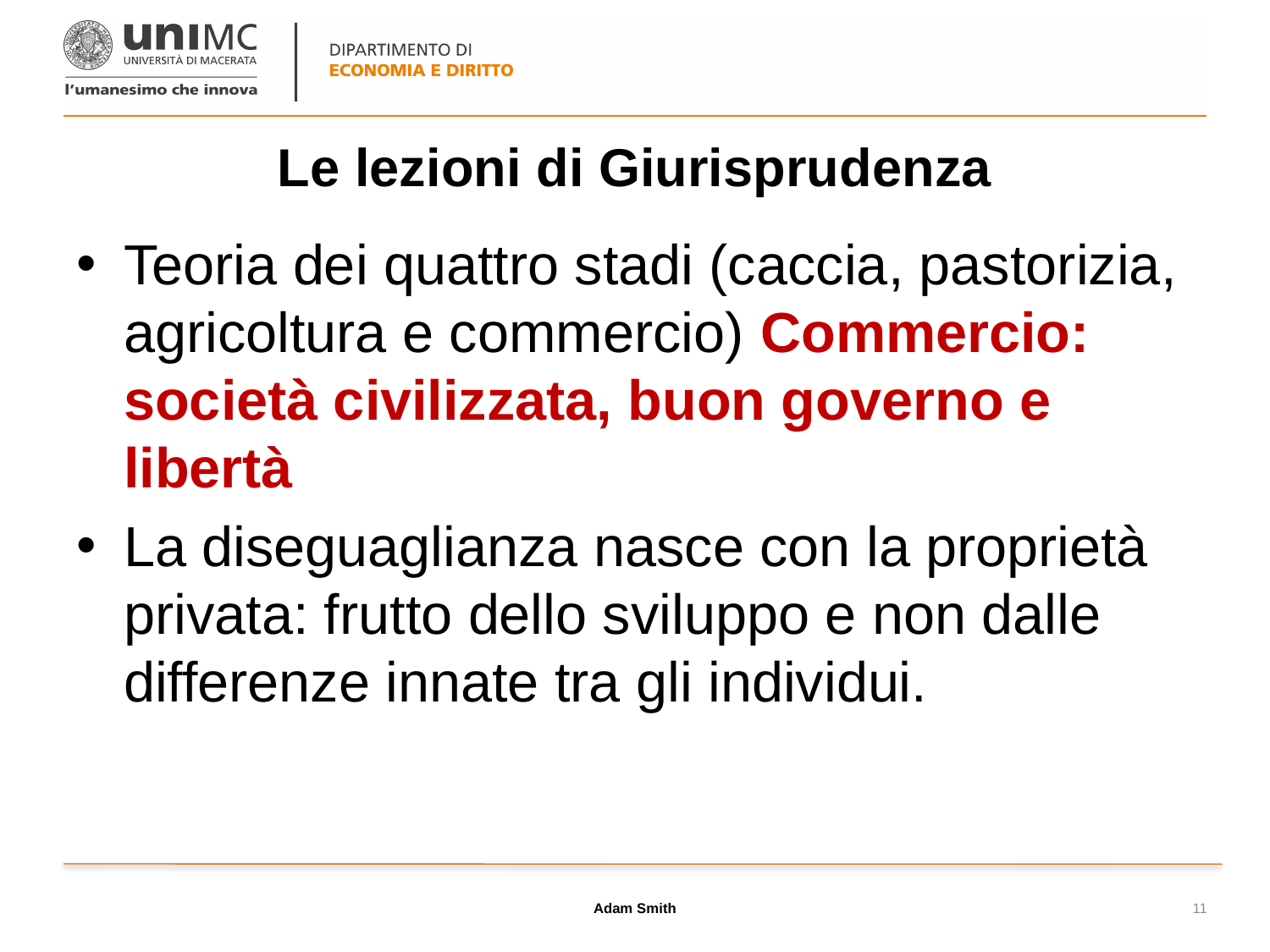

# Le lezioni di Giurisprudenza
Teoria dei quattro stadi (caccia, pastorizia, agricoltura e commercio) Commercio: società civilizzata, buon governo e libertà
La diseguaglianza nasce con la proprietà privata: frutto dello sviluppo e non dalle differenze innate tra gli individui.
Adam Smith
11